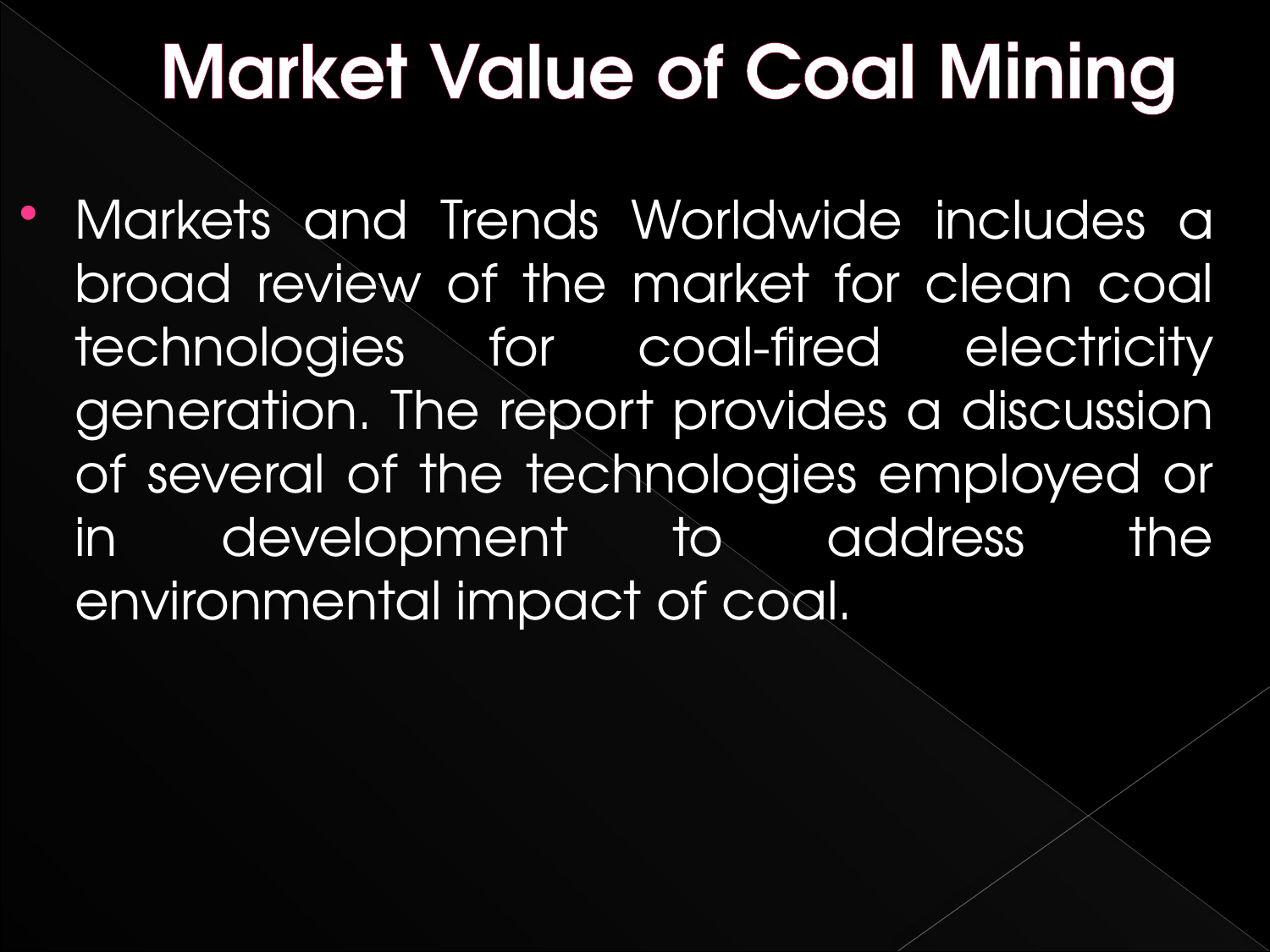

# Market Value of Coal Mining
Markets and Trends Worldwide includes a broad review of the market for clean coal technologies for coal-fired electricity generation. The report provides a discussion of several of the technologies employed or in development to address the environmental impact of coal.